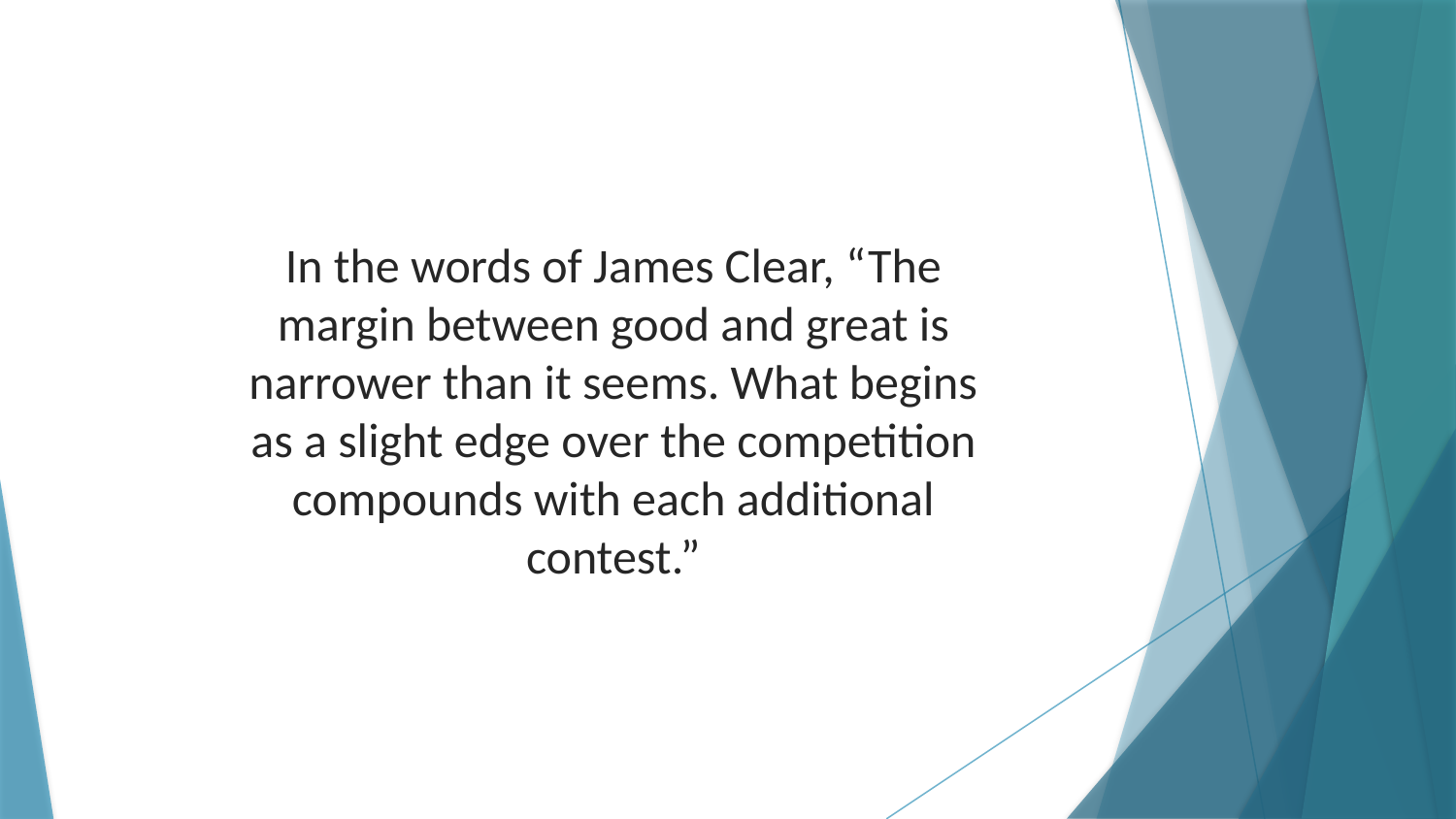

In the words of James Clear, “The margin between good and great is narrower than it seems. What begins as a slight edge over the competition compounds with each additional contest.”